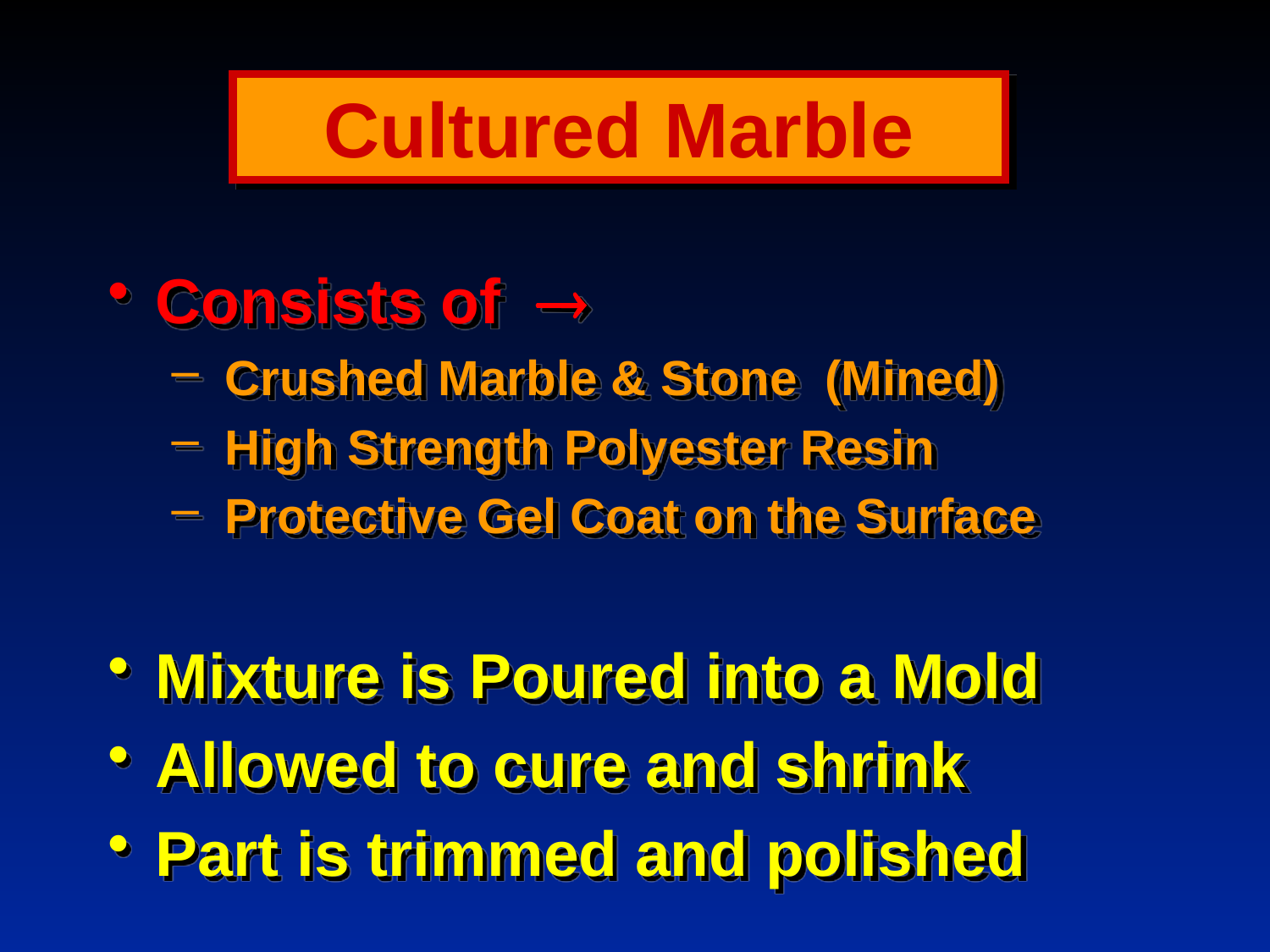

# Cultured Marble
Consists of  →
 Crushed Marble & Stone  (Mined)
 High Strength Polyester Resin
 Protective Gel Coat on the Surface

Mixture is Poured into a Mold
Allowed to cure and shrink
Part is trimmed and polished